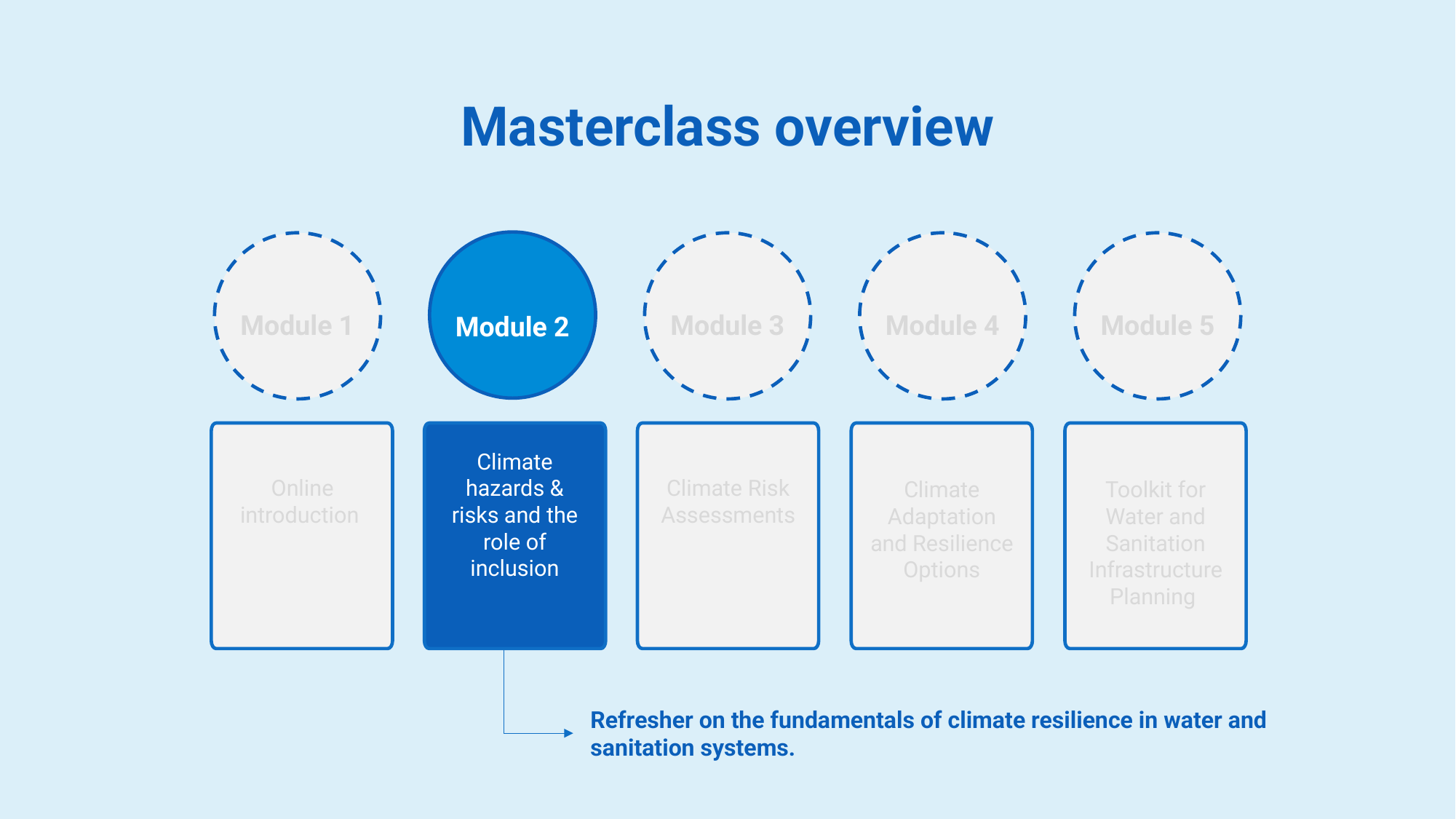

Module 2

Module 1

Module 3

Module 4

Module 5

 Online introduction

Climate hazards & risks and the role of inclusion

Climate Risk Assessments

Climate Adaptation and Resilience Options

Toolkit for Water and Sanitation Infrastructure Planning
Refresher on the fundamentals of climate resilience in water and sanitation systems.